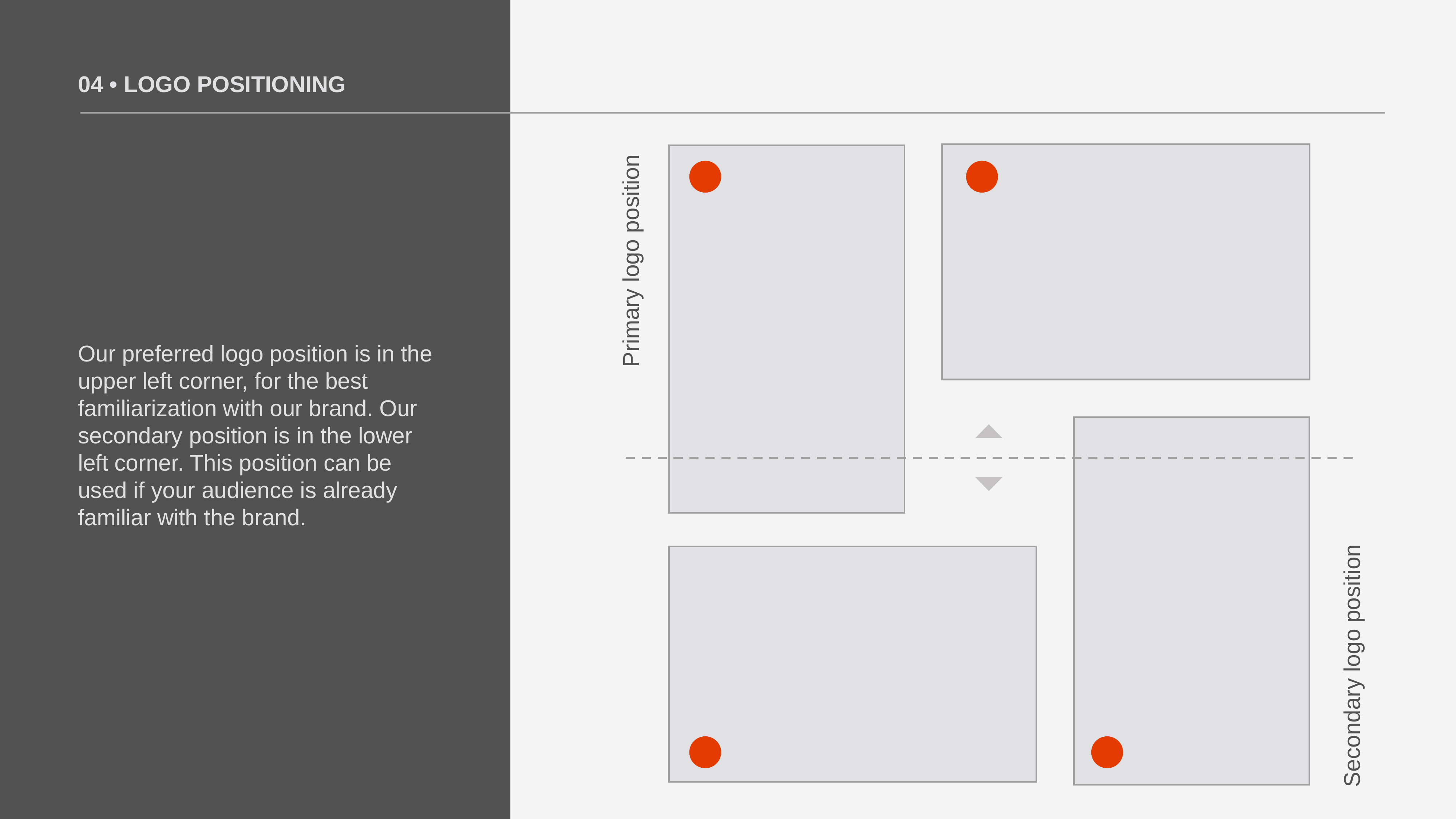

04 • LOGO POSITIONING

Primary logo position
Our preferred logo position is in the upper left corner, for the best familiarization with our brand. Our secondary position is in the lower left corner. This position can be used if your audience is already familiar with the brand.

Secondary logo position